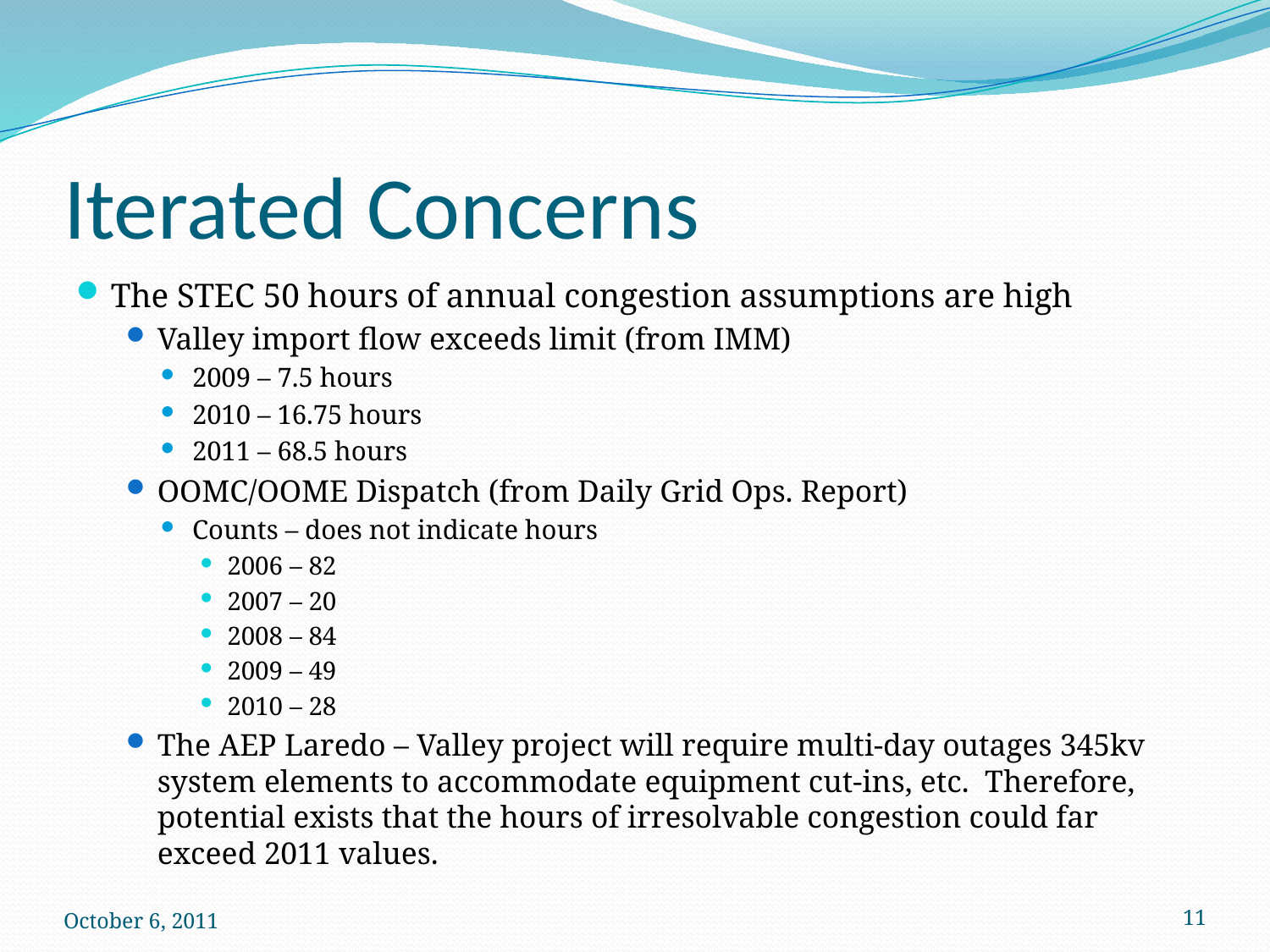

# Iterated Concerns
The STEC 50 hours of annual congestion assumptions are high
Valley import flow exceeds limit (from IMM)
2009 – 7.5 hours
2010 – 16.75 hours
2011 – 68.5 hours
OOMC/OOME Dispatch (from Daily Grid Ops. Report)
Counts – does not indicate hours
2006 – 82
2007 – 20
2008 – 84
2009 – 49
2010 – 28
The AEP Laredo – Valley project will require multi-day outages 345kv system elements to accommodate equipment cut-ins, etc.  Therefore, potential exists that the hours of irresolvable congestion could far exceed 2011 values.
October 6, 2011
11